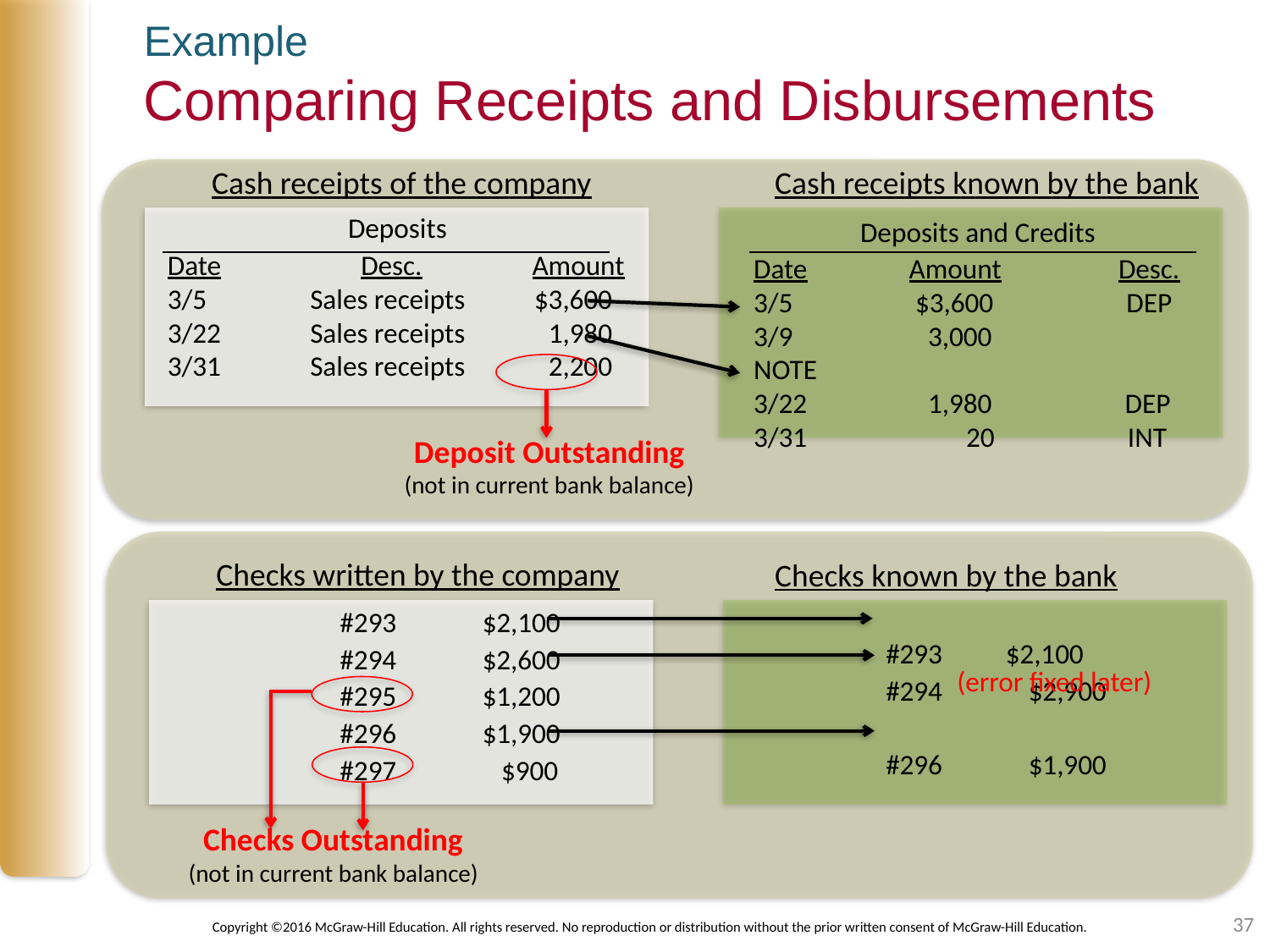

Example
Comparing Receipts and Disbursements
Cash receipts of the company
Cash receipts known by the bank

	Deposits
Date	        Desc.	Amount
3/5	Sales receipts	$3,600
3/22	Sales receipts	1,980
3/31	Sales receipts	2,200

	Deposits and Credits

Date	  Amount	Desc.
3/5	   $3,600                     DEP
3/9	     3,000                     NOTE
3/22	     1,980                     DEP
3/31	           20                     INT

Deposit Outstanding
(not in current bank balance)

Checks written by the company
Checks known by the bank

#293          $2,100
#294	$2,900

#296	$1,900

#293	$2,100
#294	$2,600
#295	$1,200
#296	$1,900
#297	   $900

 (error fixed later)

Checks Outstanding
(not in current bank balance)
37
Copyright ©2016 McGraw-Hill Education. All rights reserved. No reproduction or distribution without the prior written consent of McGraw-Hill Education.